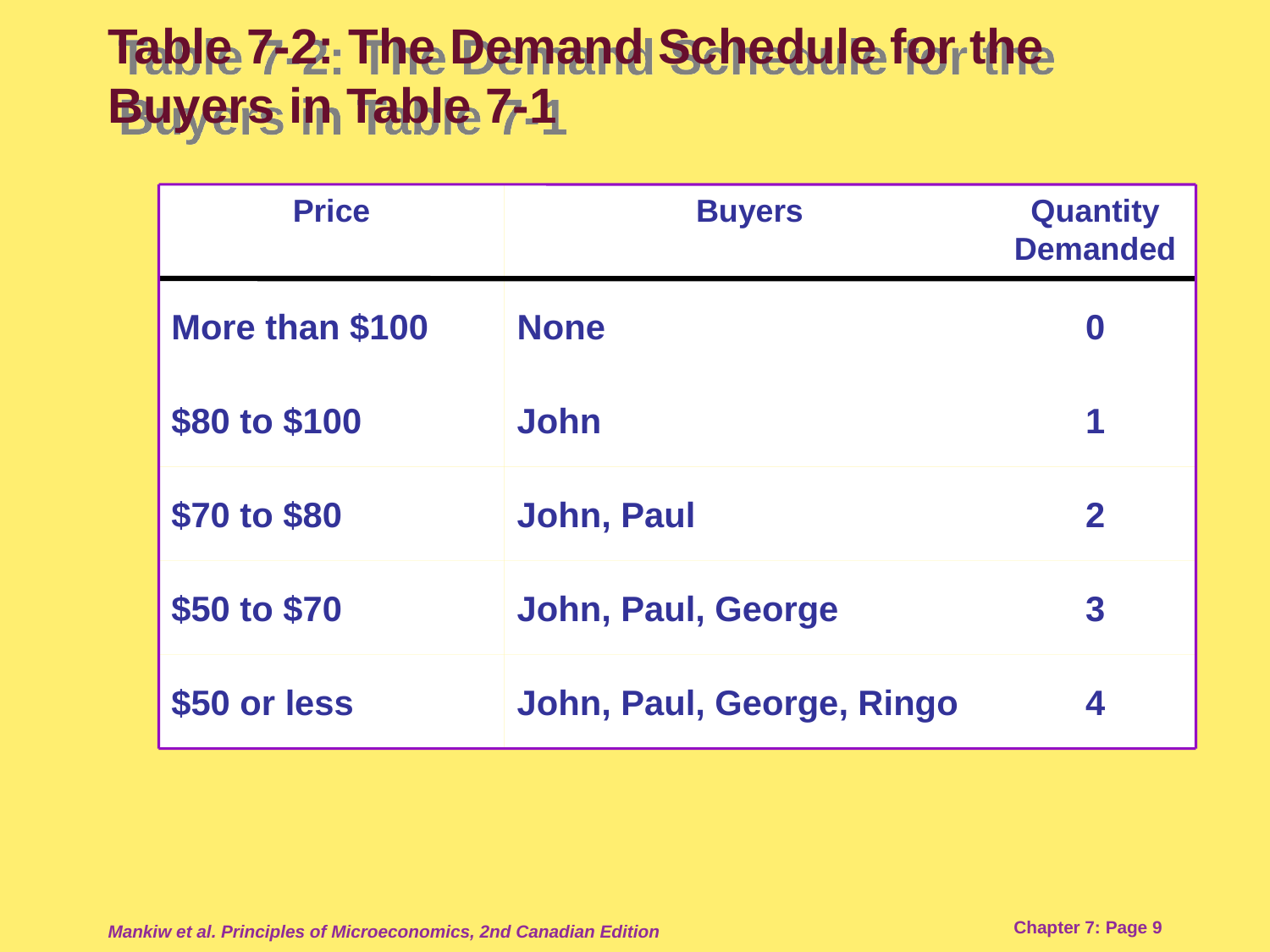

# Table 7-2: The Demand Schedule for the Buyers in Table 7-1
Price

Buyers
Quantity Demanded

More than $100

None
0
$80 to $100
John
1
$70 to $80
John, Paul
2
$50 to $70
John, Paul, George
3
$50 or less
John, Paul, George, Ringo
4

Mankiw et al. Principles of Microeconomics, 2nd Canadian Edition
Chapter 7: Page 9